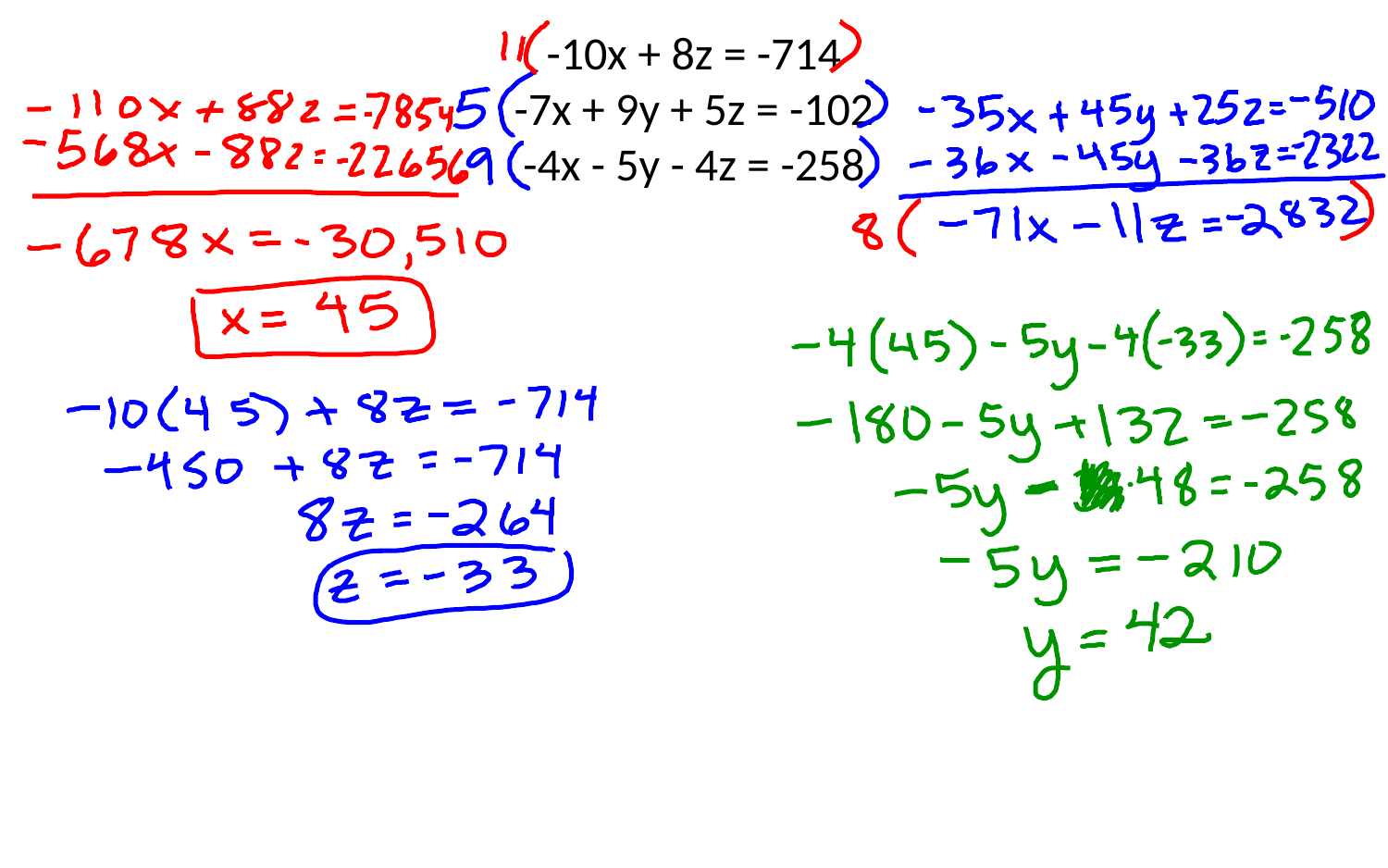

# -10x + 8z = -714 -7x + 9y + 5z = -102 -4x - 5y - 4z = -258